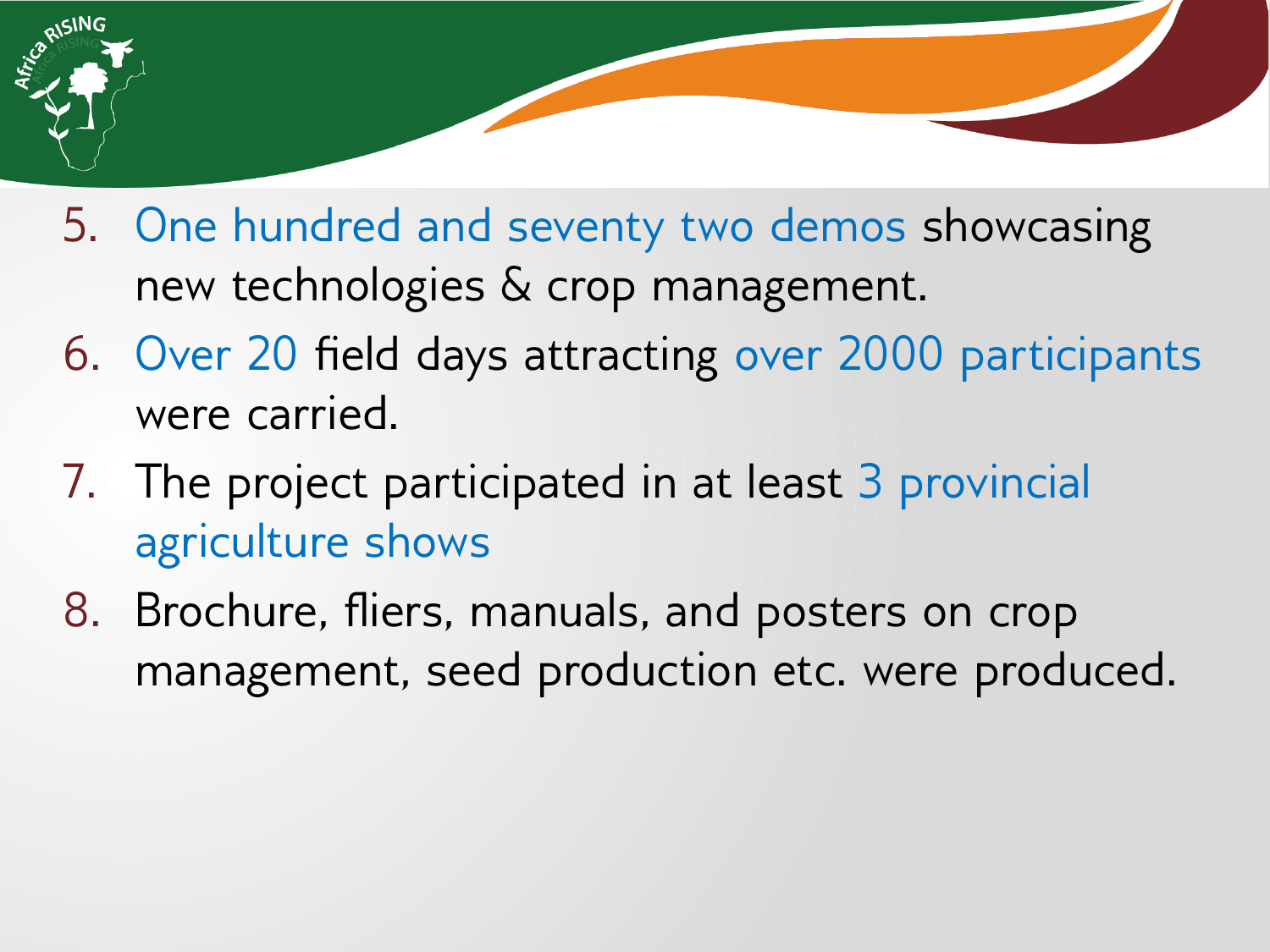

One hundred and seventy two demos showcasing new technologies & crop management.
Over 20 field days attracting over 2000 participants were carried.
The project participated in at least 3 provincial agriculture shows
Brochure, fliers, manuals, and posters on crop management, seed production etc. were produced.